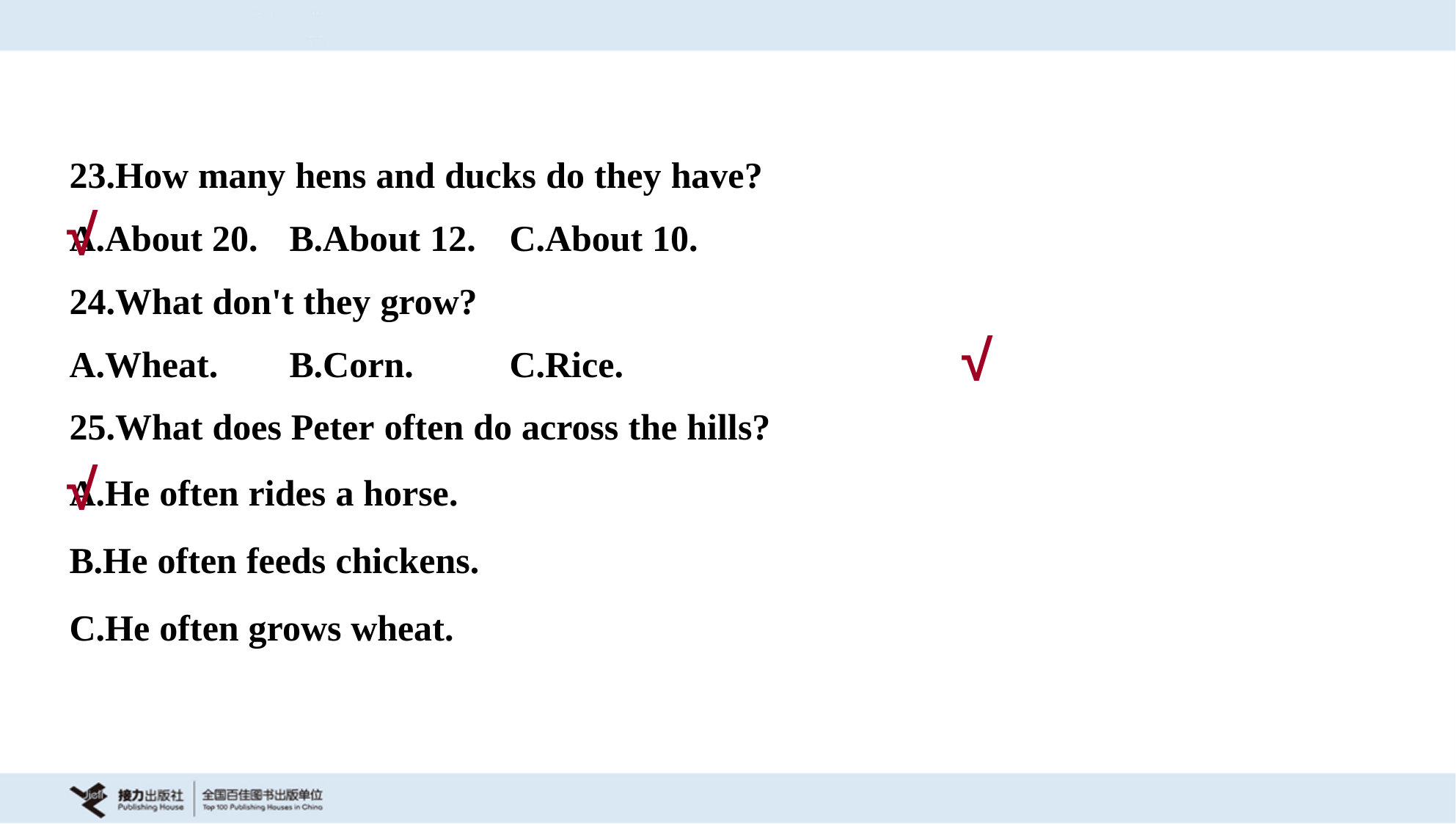

23.How many hens and ducks do they have?
A.About 20.	B.About 12.	C.About 10.
√
24.What don't they grow?
A.Wheat.	B.Corn.	C.Rice.
√
25.What does Peter often do across the hills?
A.He often rides a horse.
B.He often feeds chickens.
C.He often grows wheat.
√